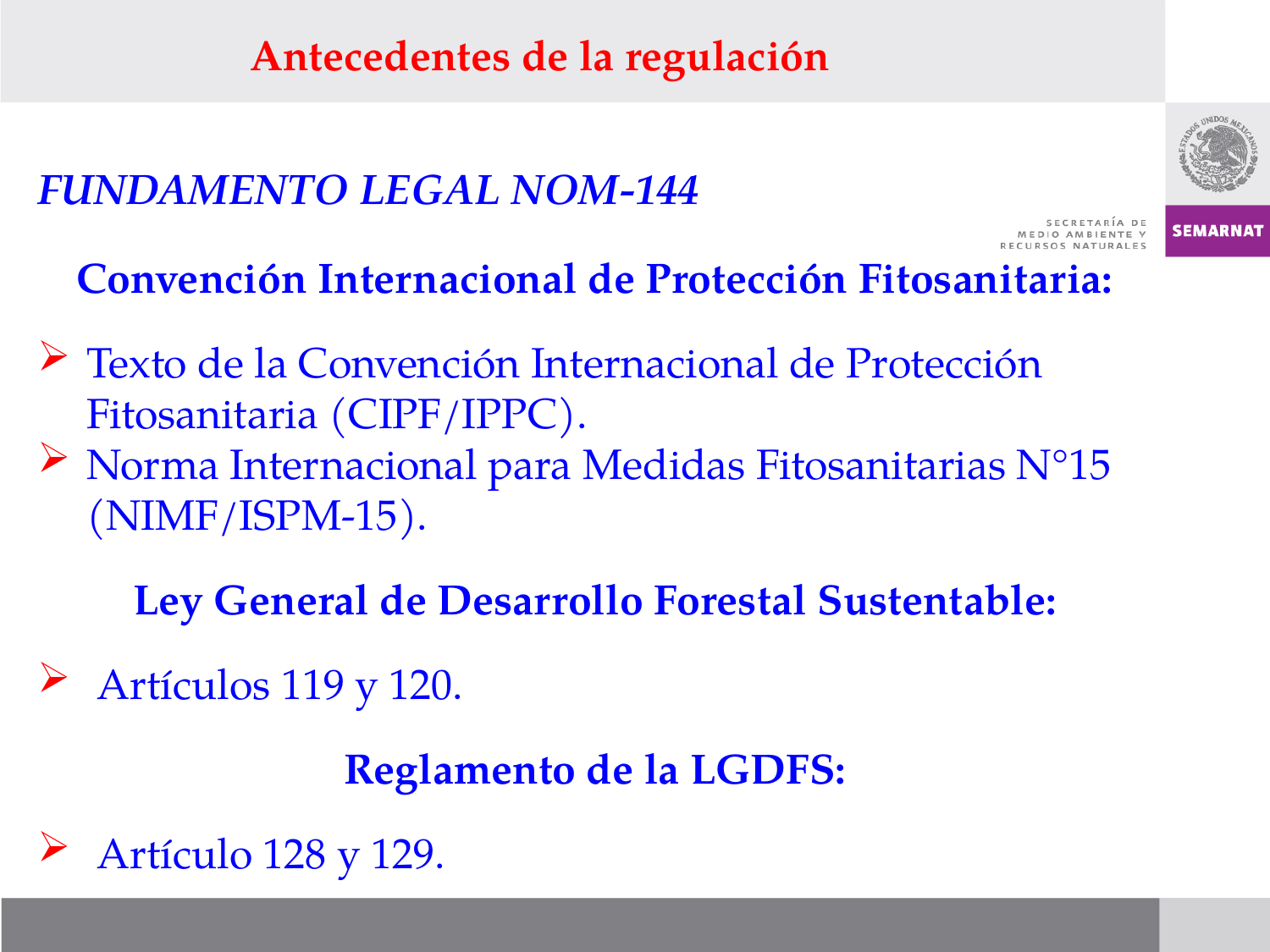

Antecedentes de la regulación

FUNDAMENTO LEGAL NOM-144

Convención Internacional de Protección Fitosanitaria:

Texto de la Convención Internacional de Protección Fitosanitaria (CIPF/IPPC).
Norma Internacional para Medidas Fitosanitarias N°15 (NIMF/ISPM-15).

Ley General de Desarrollo Forestal Sustentable:

 Artículos 119 y 120.

Reglamento de la LGDFS:

 Artículo 128 y 129.